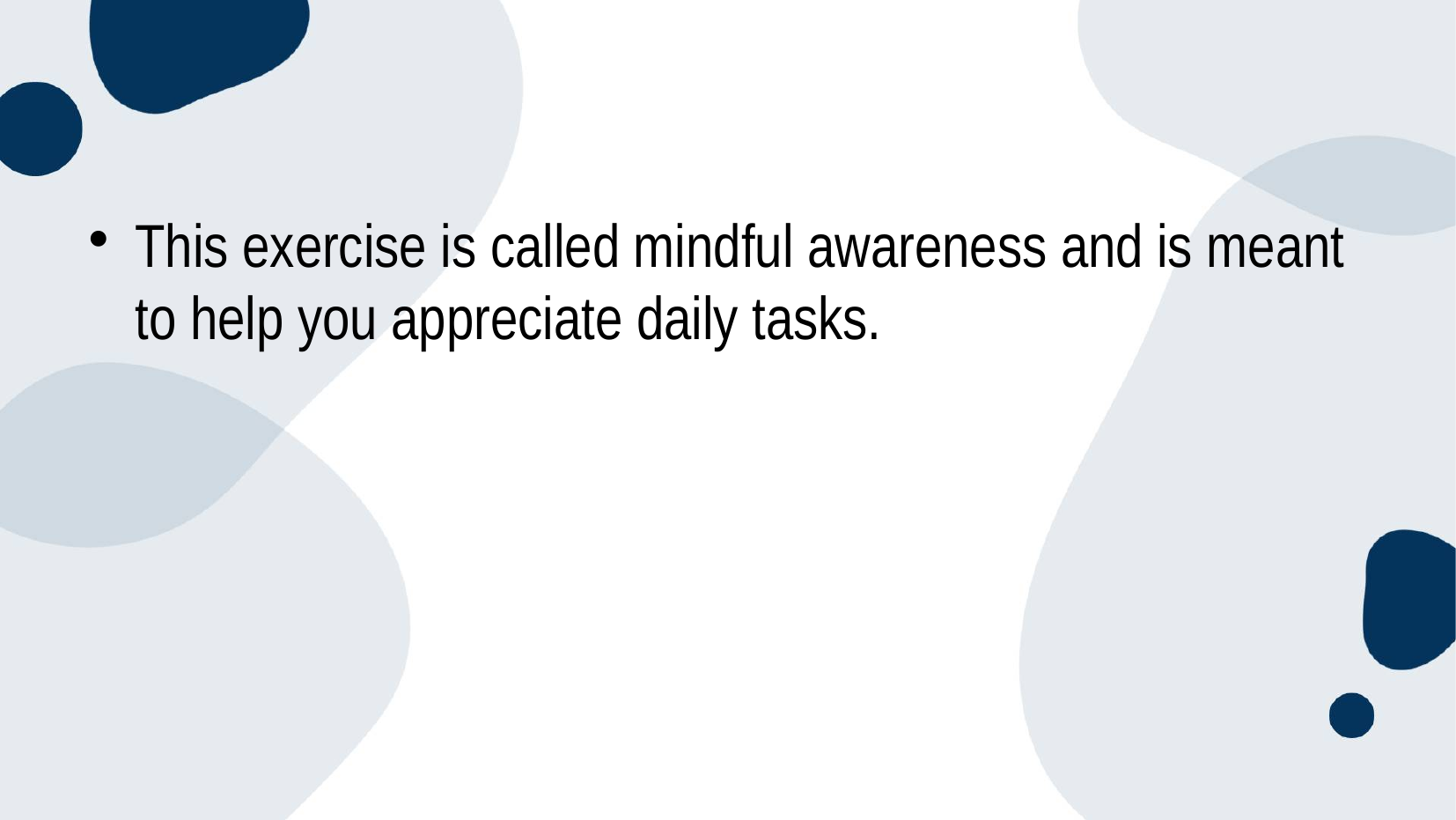

This exercise is called mindful awareness and is meant to help you appreciate daily tasks.